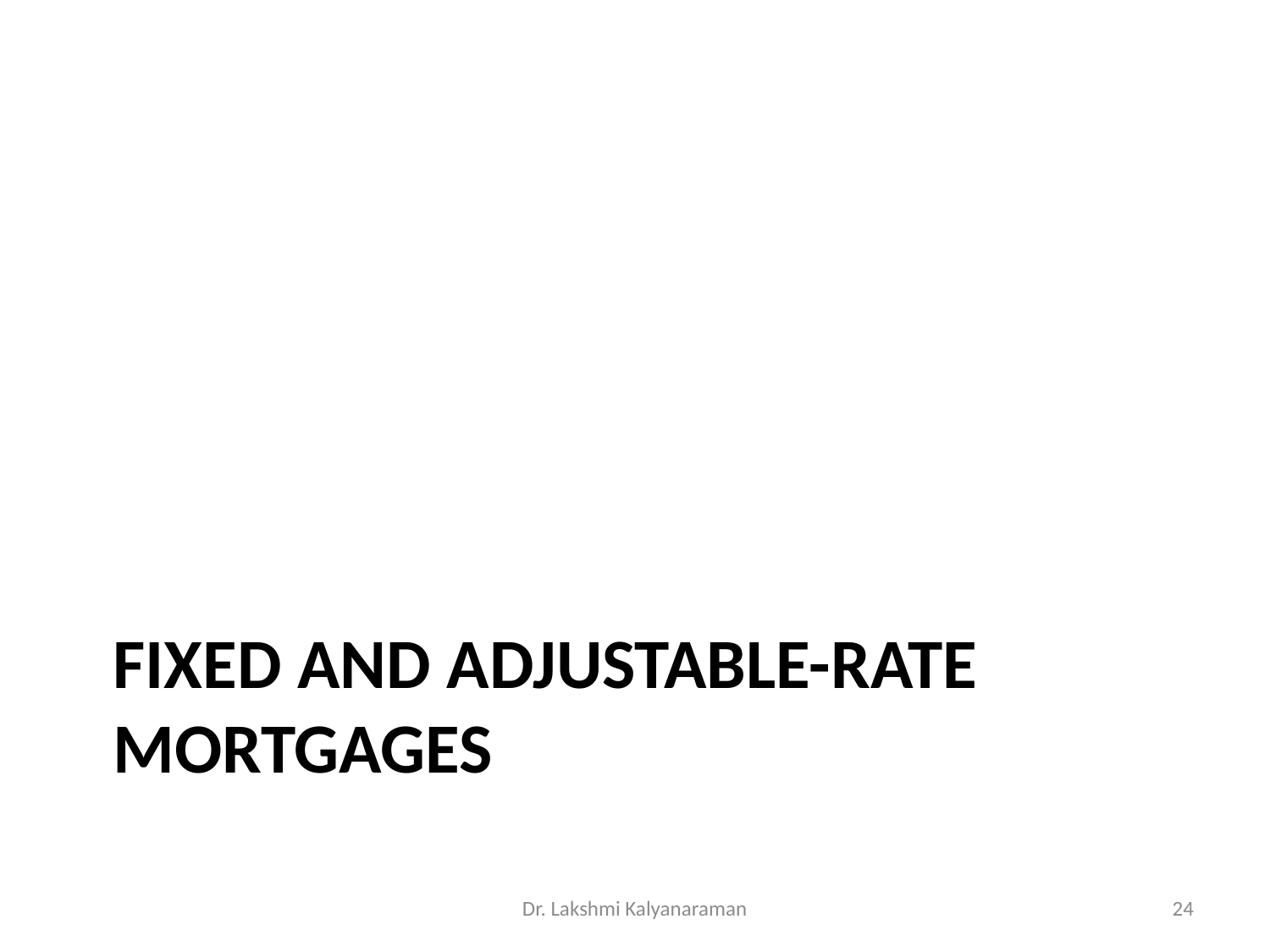

# Fixed and adjustable-rate mortgages
Dr. Lakshmi Kalyanaraman
24